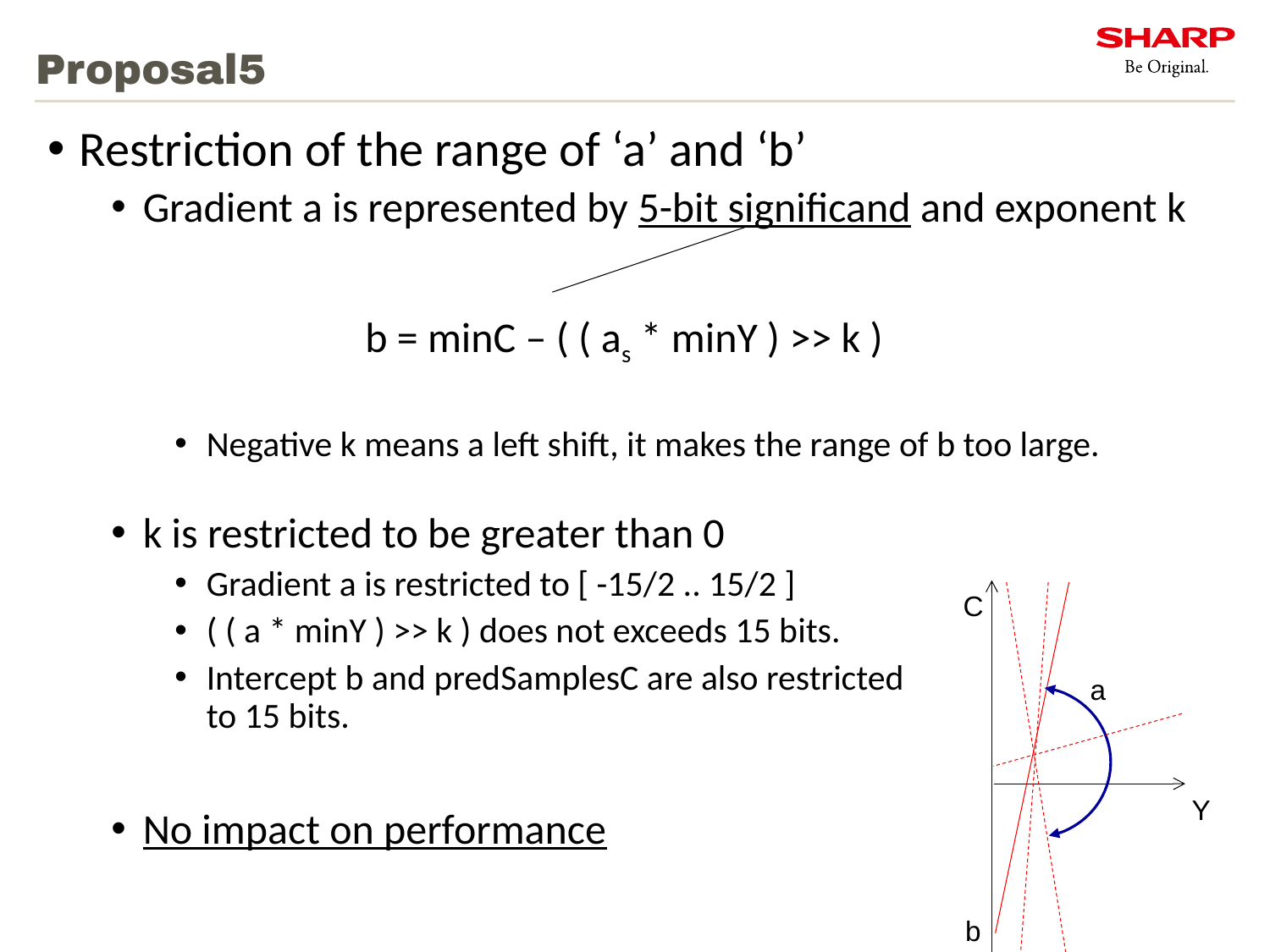

# Proposal5
Restriction of the range of ‘a’ and ‘b’
Gradient a is represented by 5-bit significand and exponent k

		b = minC – ( ( as * minY ) >> k )

Negative k means a left shift, it makes the range of b too large.
k is restricted to be greater than 0
Gradient a is restricted to [ -15/2 .. 15/2 ]
( ( a * minY ) >> k ) does not exceeds 15 bits.
Intercept b and predSamplesC are also restricted
to 15 bits.

No impact on performance

C
a

Y
b